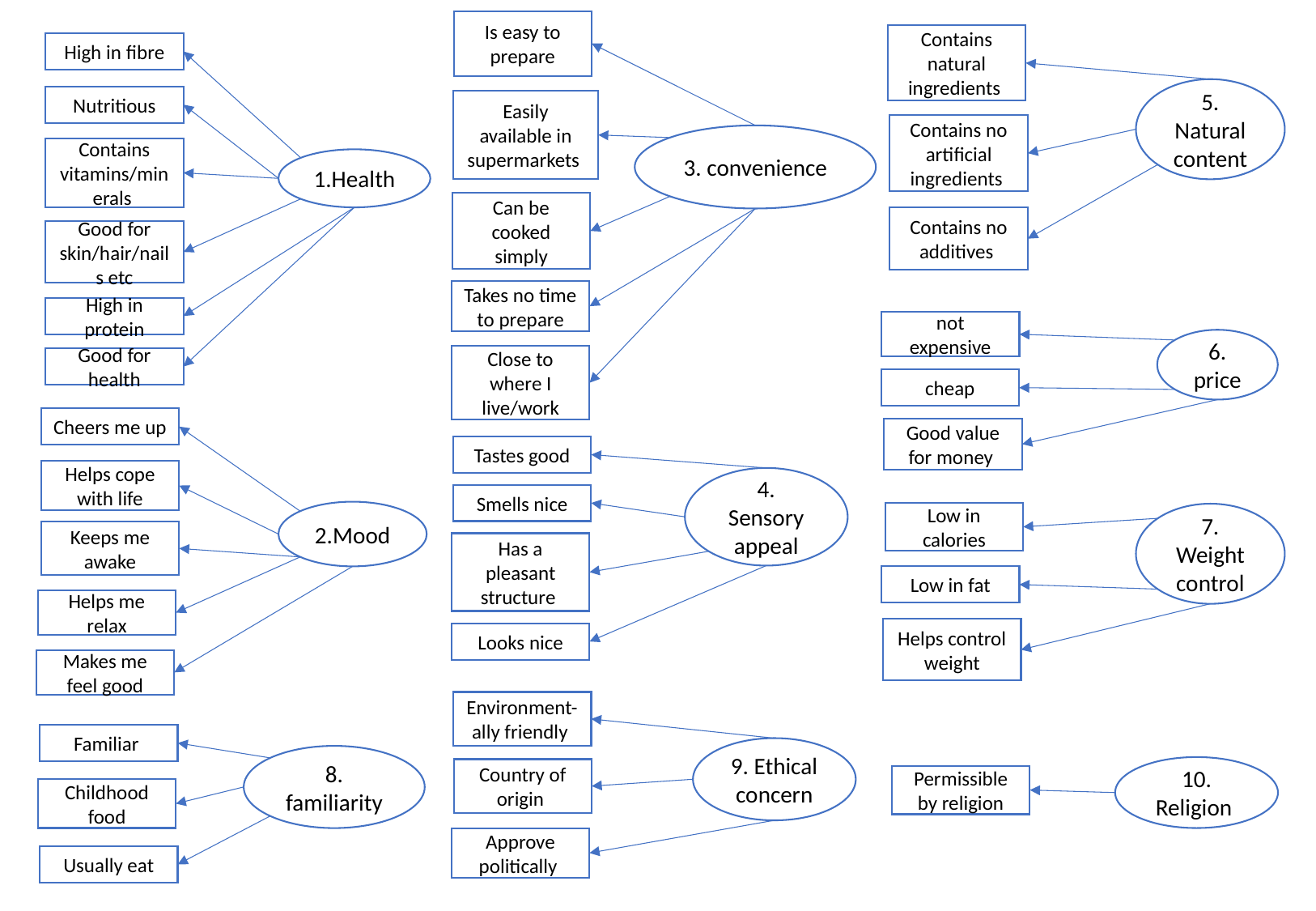

Is easy to prepare
Contains natural ingredients
High in fibre
5. Natural content
Nutritious
Easily available in supermarkets
Contains no artificial ingredients
3. convenience
Contains vitamins/minerals
1.Health
Can be cooked simply
Contains no additives
Good for skin/hair/nails etc
Takes no time to prepare
High in protein
not expensive
6. price
Close to where I live/work
Good for health
cheap
Cheers me up
Good value for money
Tastes good
Helps cope with life
4. Sensory appeal
Smells nice
2.Mood
Low in calories
7. Weight control
Keeps me awake
Has a pleasant structure
Low in fat
Helps me relax
Helps control weight
Looks nice
Makes me feel good
Environment-ally friendly
Familiar
9. Ethical concern
8. familiarity
10. Religion
Country of origin
Permissible by religion
Childhood food
Approve politically
Usually eat